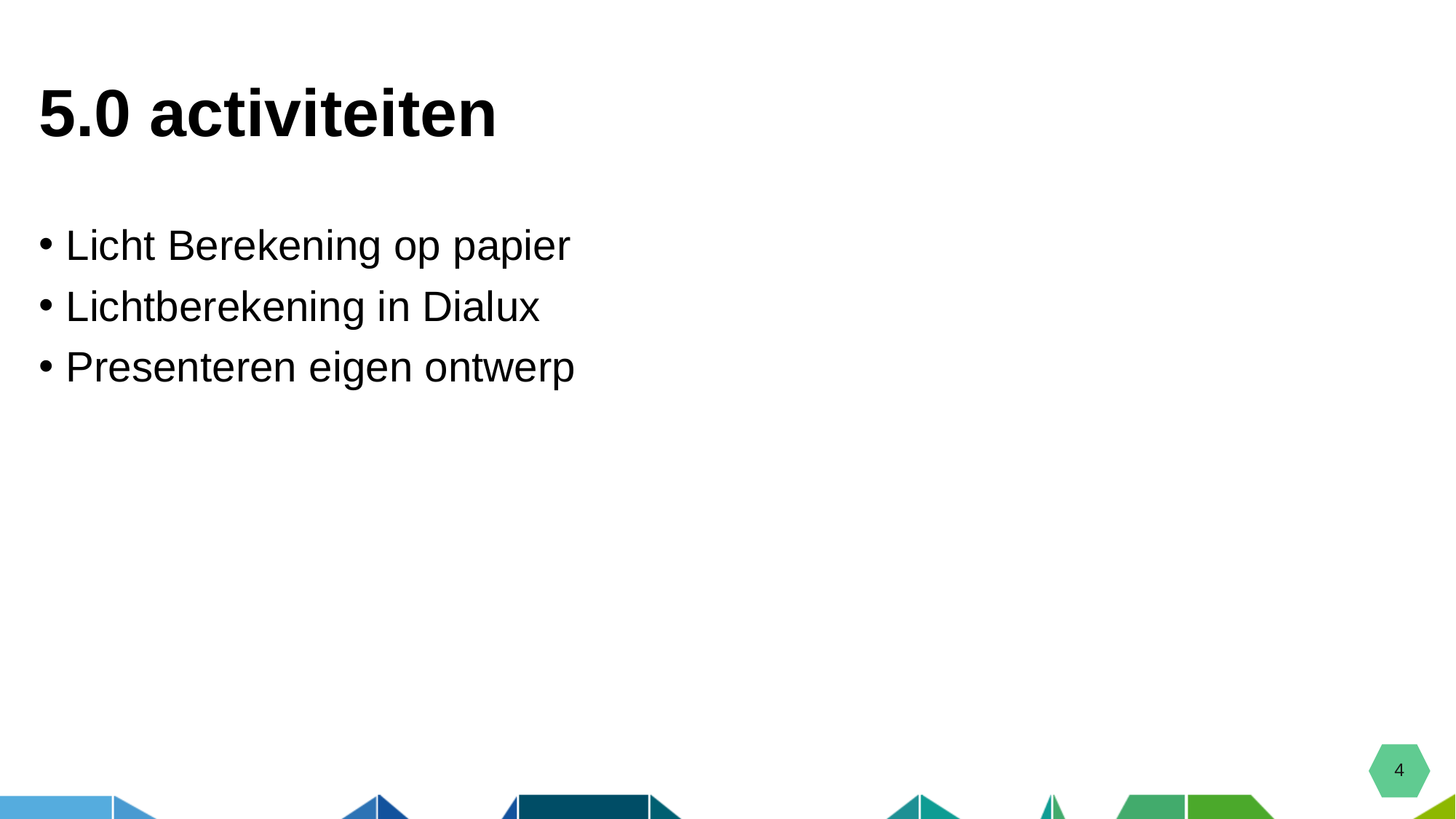

# 5.0 activiteiten
Licht Berekening op papier
Lichtberekening in Dialux
Presenteren eigen ontwerp

4